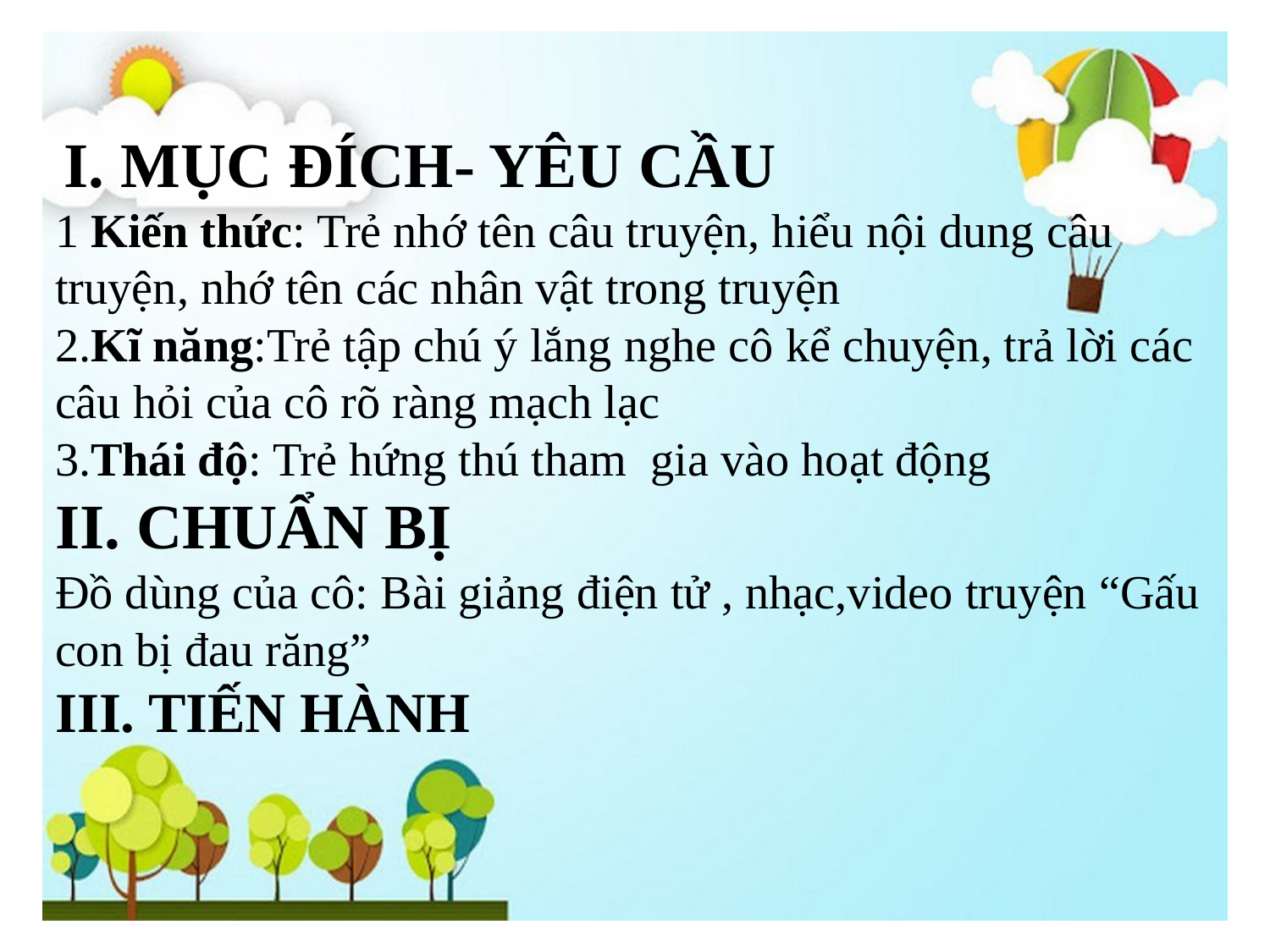

# I. MỤC ĐÍCH- YÊU CẦU 1 Kiến thức: Trẻ nhớ tên câu truyện, hiểu nội dung câu truyện, nhớ tên các nhân vật trong truyện 2.Kĩ năng:Trẻ tập chú ý lắng nghe cô kể chuyện, trả lời các câu hỏi của cô rõ ràng mạch lạc 3.Thái độ: Trẻ hứng thú tham  gia vào hoạt động II. CHUẨN BỊ Đồ dùng của cô: Bài giảng điện tử , nhạc,video truyện “Gấu con bị đau răng” III. TIẾN HÀNH